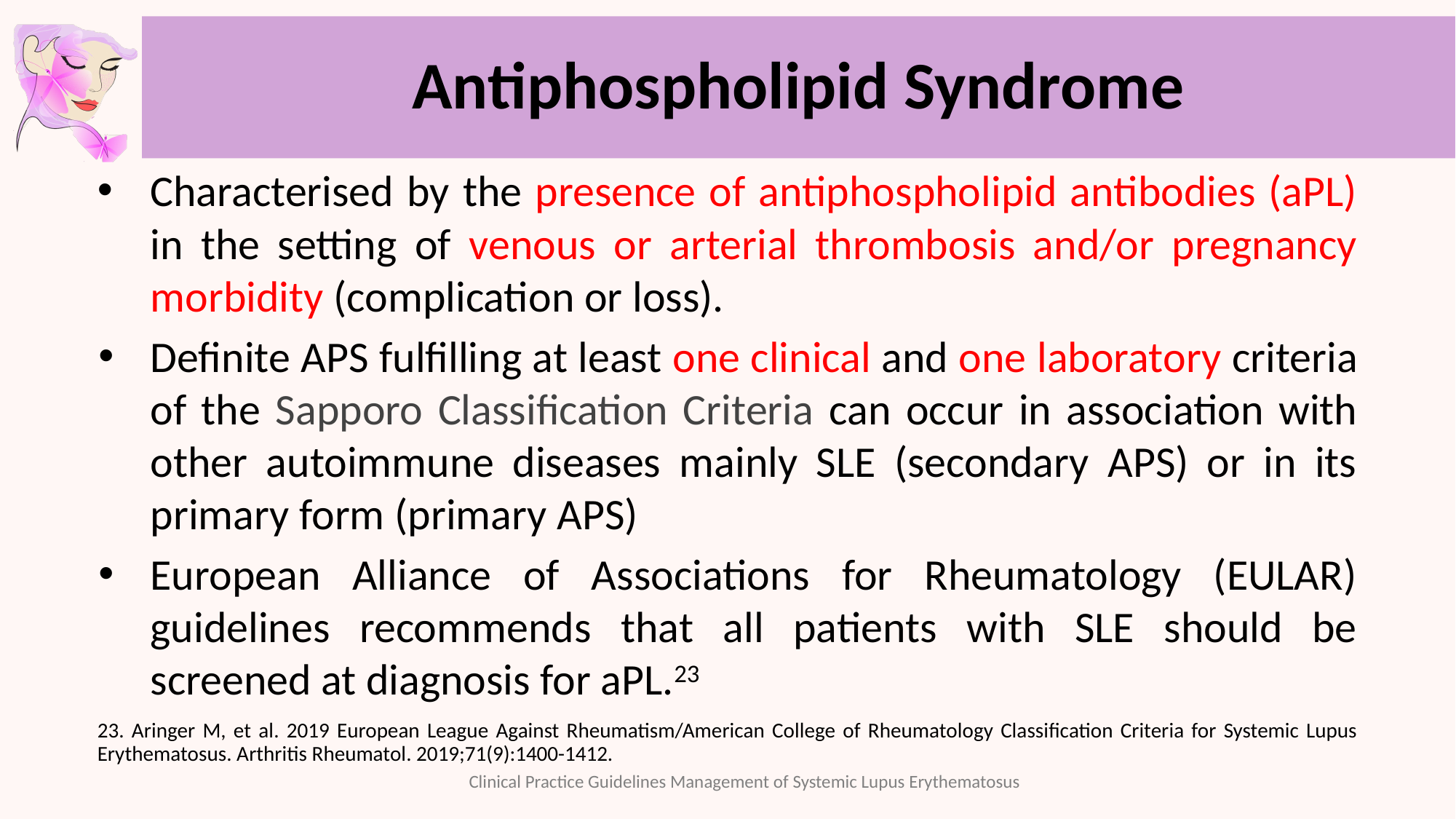

# Antiphospholipid Syndrome
Characterised by the presence of antiphospholipid antibodies (aPL) in the setting of venous or arterial thrombosis and/or pregnancy morbidity (complication or loss).
Definite APS fulfilling at least one clinical and one laboratory criteria of the Sapporo Classification Criteria can occur in association with other autoimmune diseases mainly SLE (secondary APS) or in its primary form (primary APS)
European Alliance of Associations for Rheumatology (EULAR) guidelines recommends that all patients with SLE should be screened at diagnosis for aPL.23

23. Aringer M, et al. 2019 European League Against Rheumatism/American College of Rheumatology Classification Criteria for Systemic Lupus Erythematosus. Arthritis Rheumatol. 2019;71(9):1400-1412.